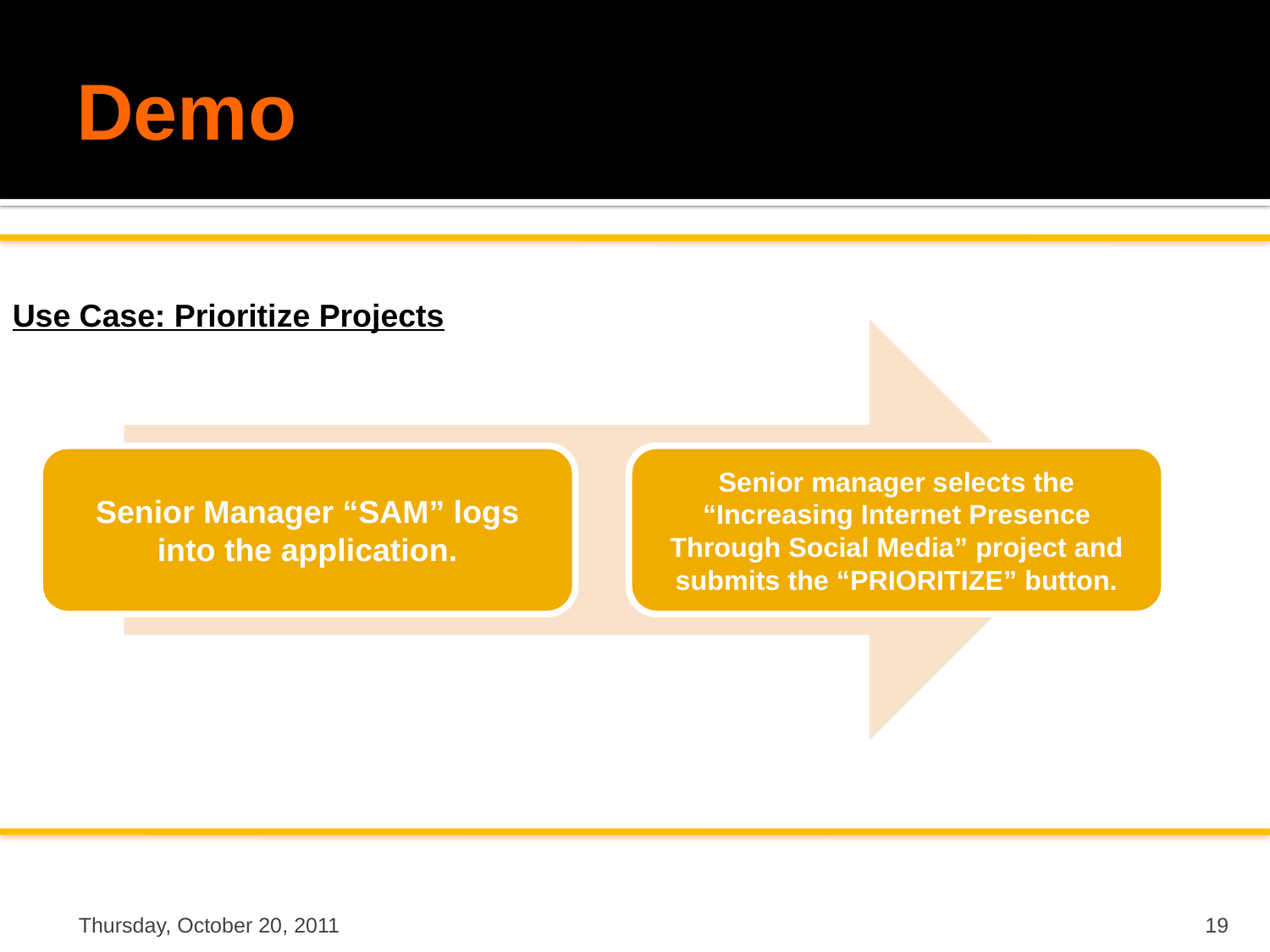

# Demo
Use Case: Prioritize Projects

Senior Manager “SAM” logs into the application.
Senior manager selects the “Increasing Internet Presence Through Social Media” project and submits the “PRIORITIZE” button.
Thursday, October 20, 2011
19